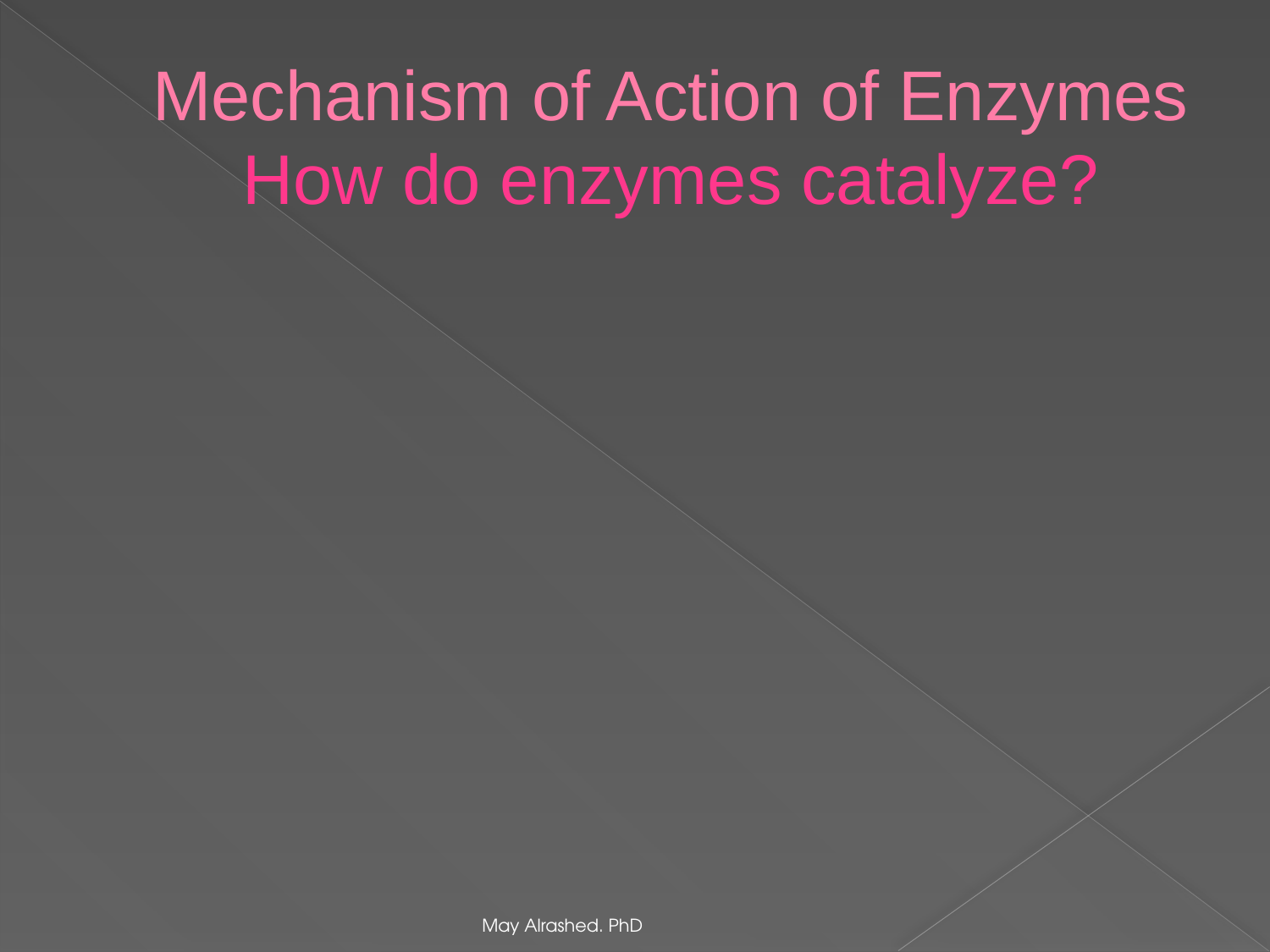

# Mechanism of Action of Enzymes How do enzymes catalyze?

May Alrashed. PhD